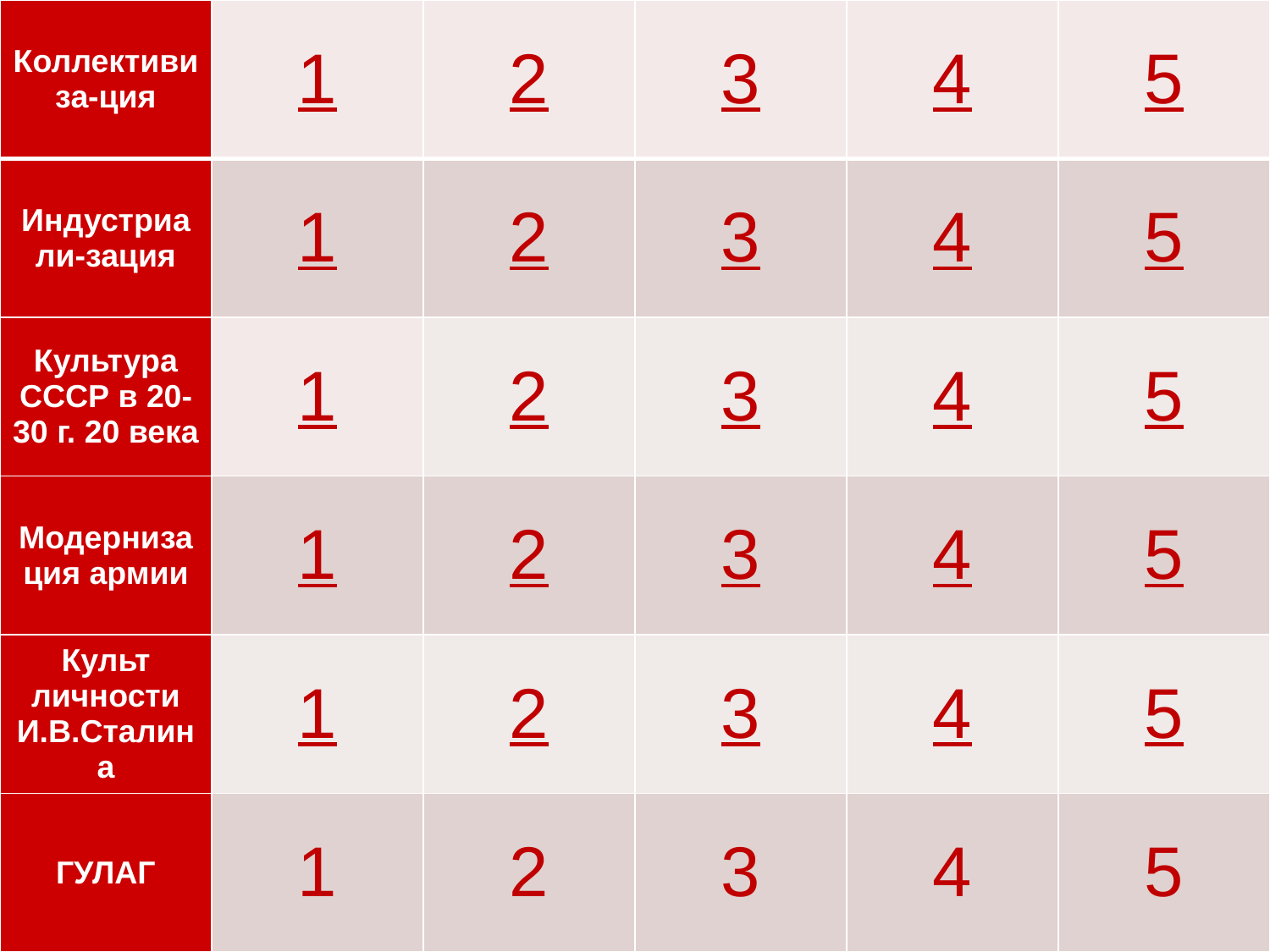

| Коллективиза-ция | 1 | 2 | 3 | 4 | 5 |
| --- | --- | --- | --- | --- | --- |
| Индустриали-зация | 1 | 2 | 3 | 4 | 5 |
| Культура СССР в 20-30 г. 20 века | 1 | 2 | 3 | 4 | 5 |
| Модернизация армии | 1 | 2 | 3 | 4 | 5 |
| Культ личности И.В.Сталина | 1 | 2 | 3 | 4 | 5 |
| ГУЛАГ | 1 | 2 | 3 | 4 | 5 |